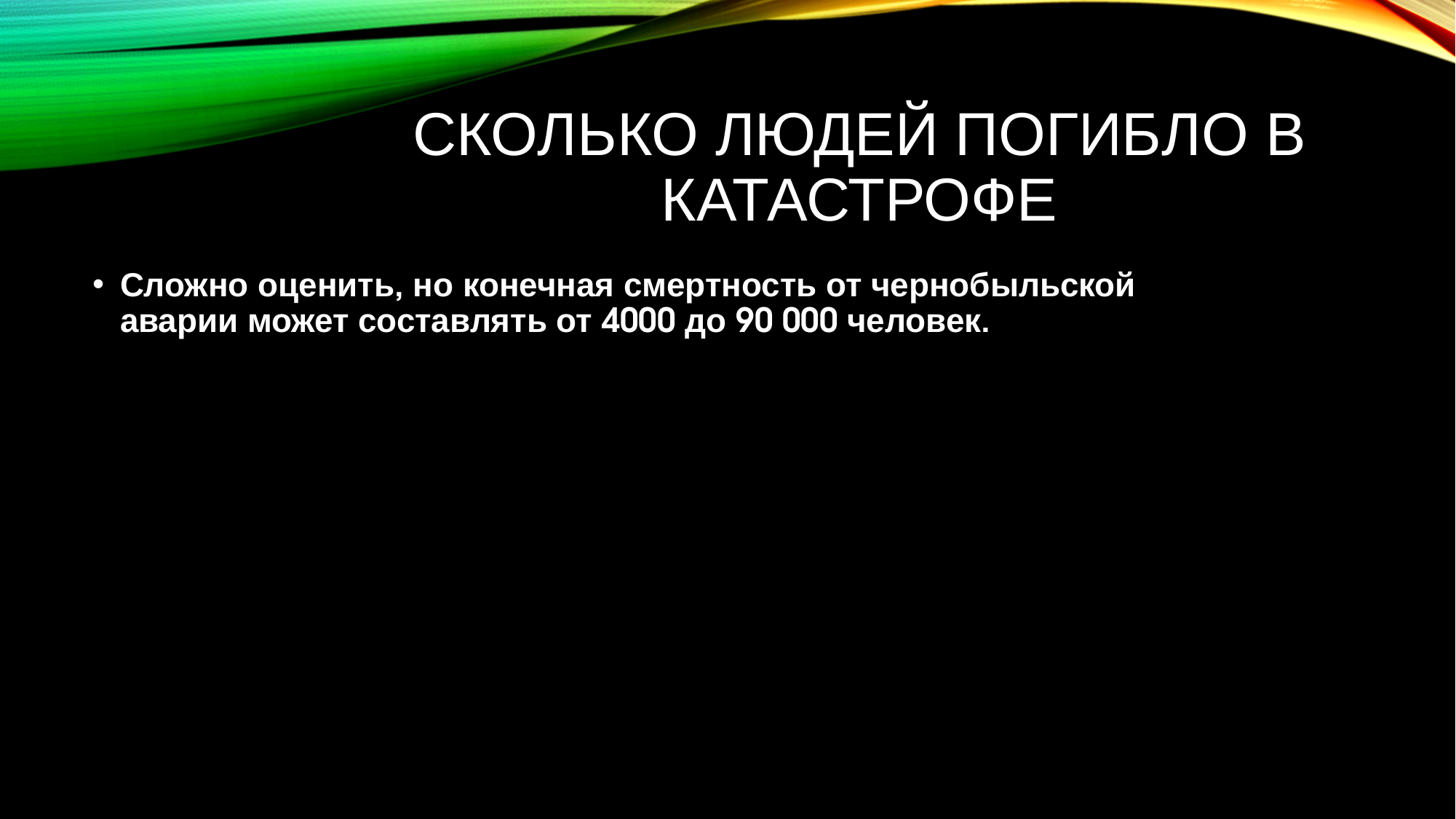

# Сколько людей погибло в катастрофе
Сложно оценить, но конечная смертность от чернобыльской аварии может составлять от 4000 до 90 000 человек.